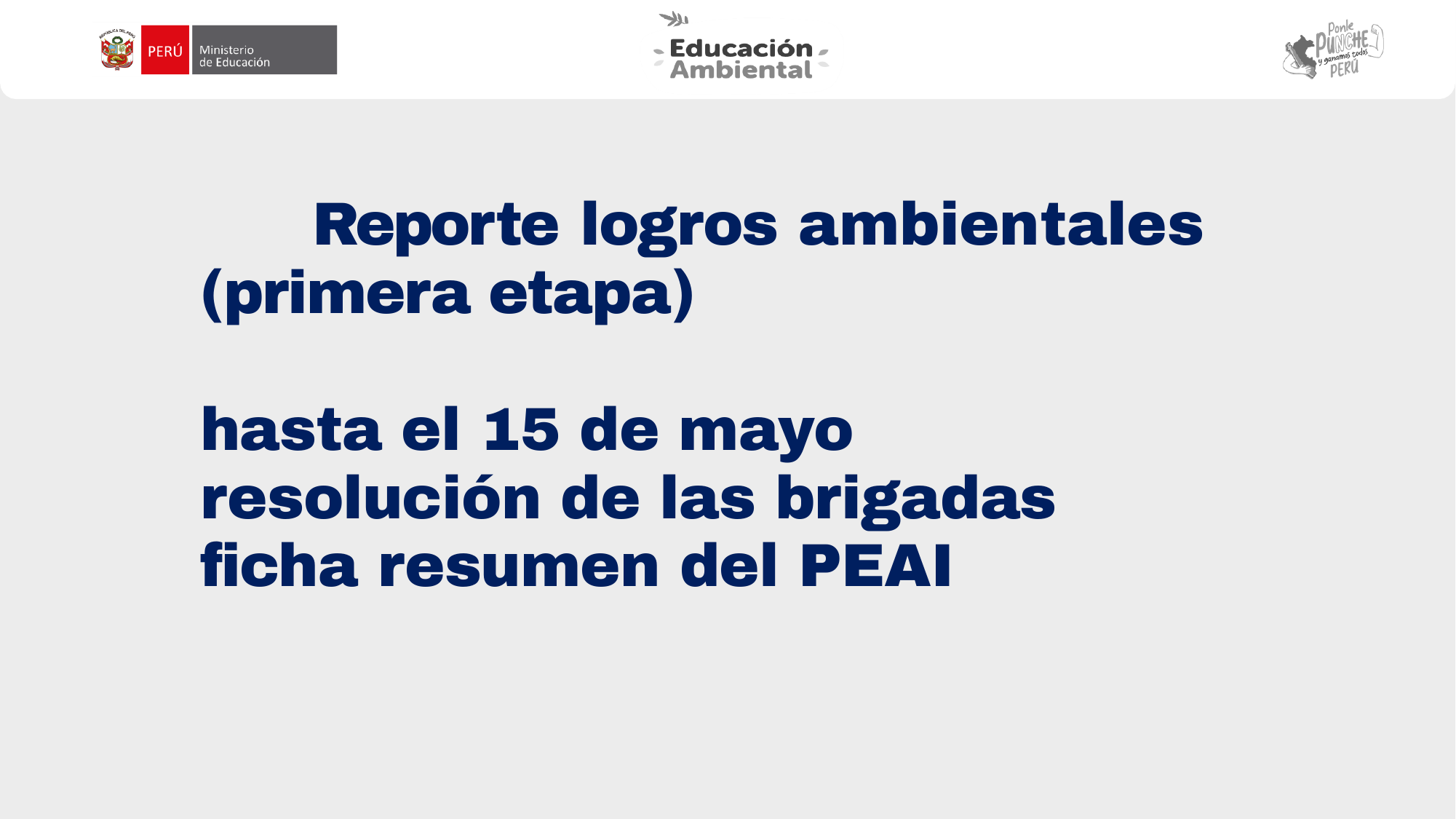

# Reporte logros ambientales (primera etapa) hasta el 15 de mayo resolución de las brigadas ficha resumen del PEAI